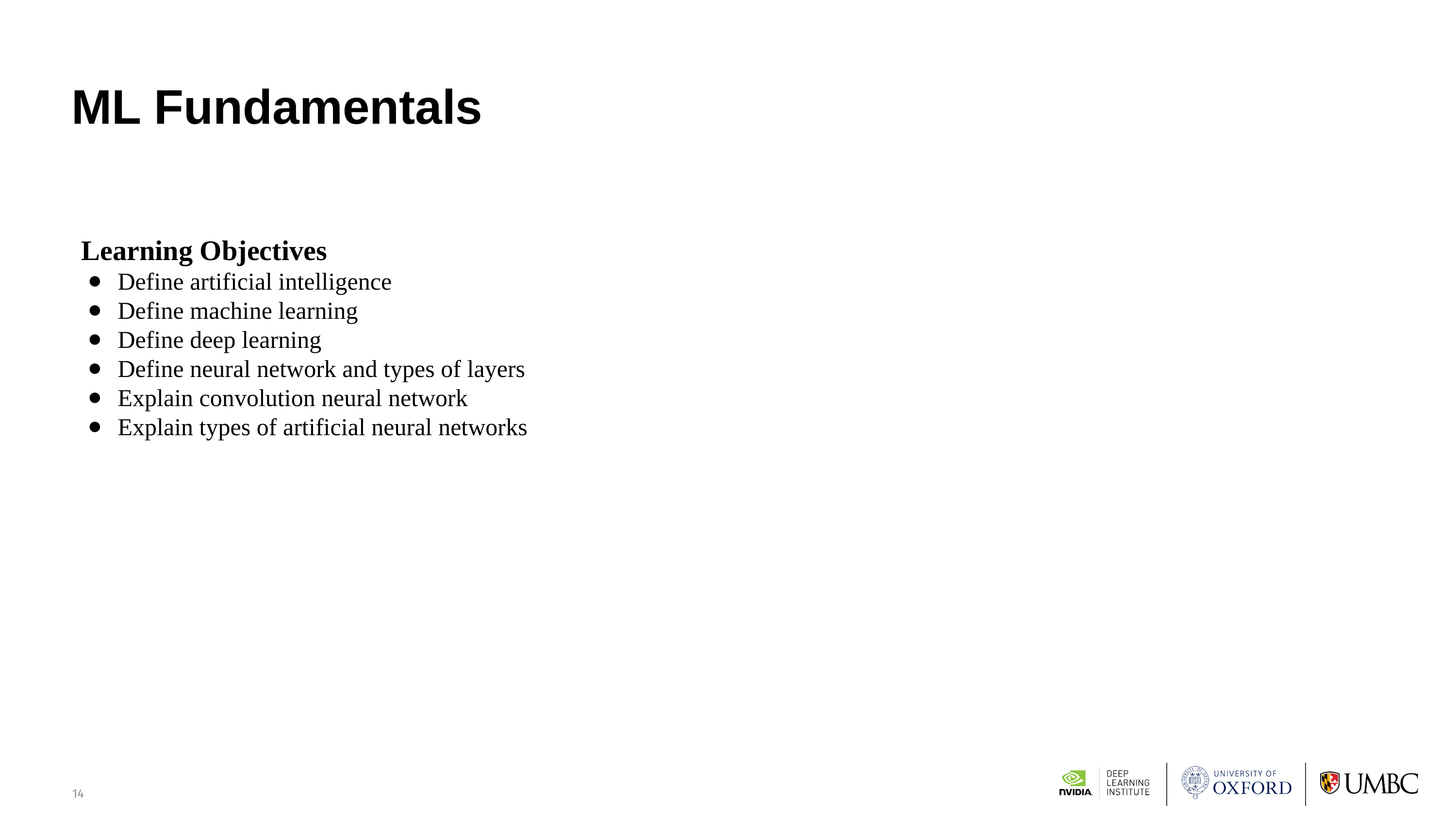

ML Fundamentals
Learning Objectives
Define artificial intelligence
Define machine learning
Define deep learning
Define neural network and types of layers
Explain convolution neural network
Explain types of artificial neural networks